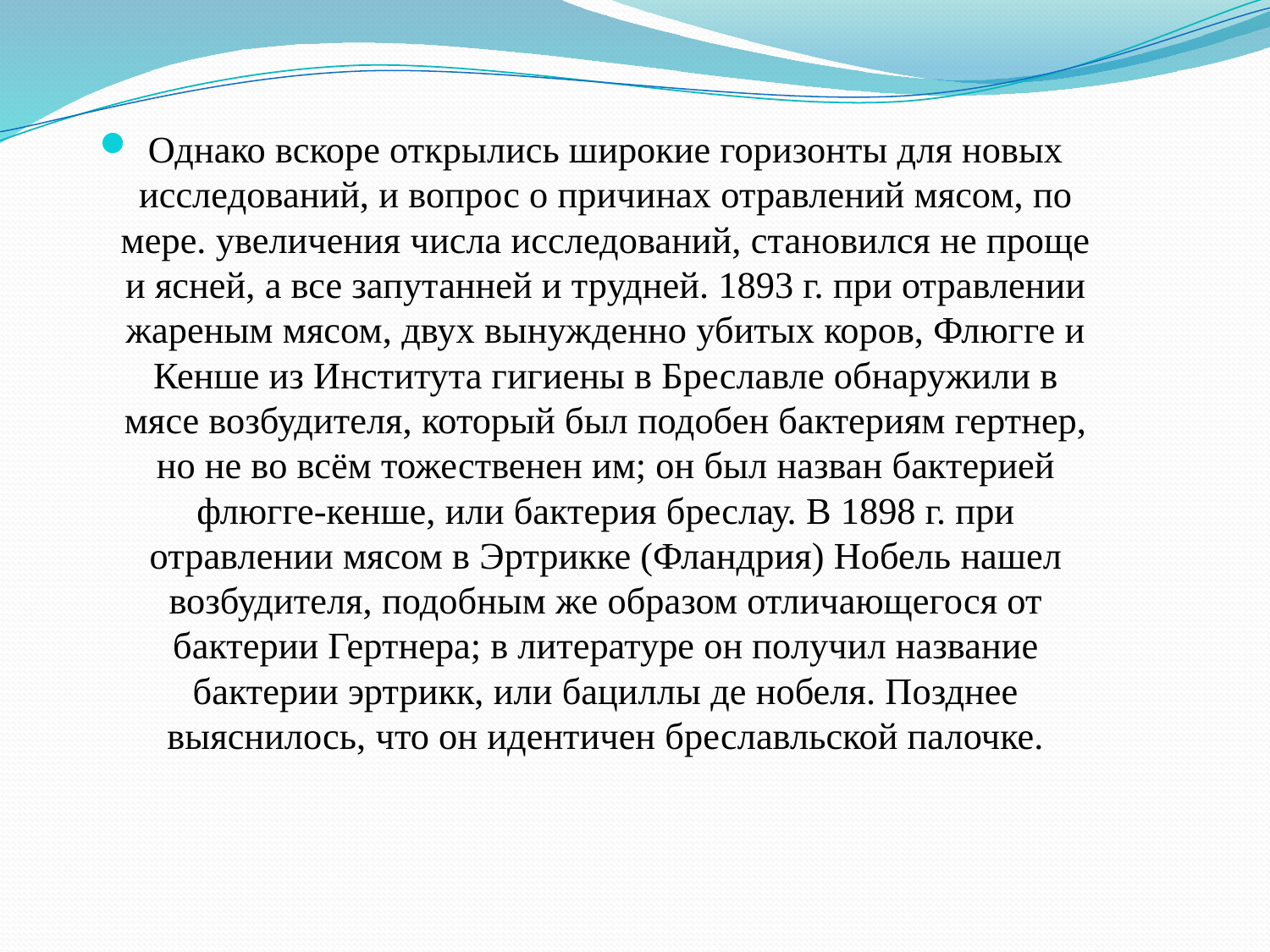

Однако вскоре открылись широкие горизонты для новых исследований, и вопрос о причинах отравлений мясом, по мере. увеличения числа исследований, становился не проще и ясней, а все запутанней и трудней. 1893 г. при отравлении жареным мясом, двух вынужденно убитых коров, Флюгге и Кенше из Института гигиены в Бреславле обнаружили в мясе возбудителя, который был подобен бактериям гертнер, но не во всём тожественен им; он был назван бактерией флюгге-кенше, или бактерия бреслау. В 1898 г. при отравлении мясом в Эртрикке (Фландрия) Нобель нашел возбудителя, подобным же образом отличающегося от бактерии Гертнера; в литературе он получил название бактерии эртрикк, или бациллы де нобеля. Позднее выяснилось, что он идентичен бреславльской палочке.